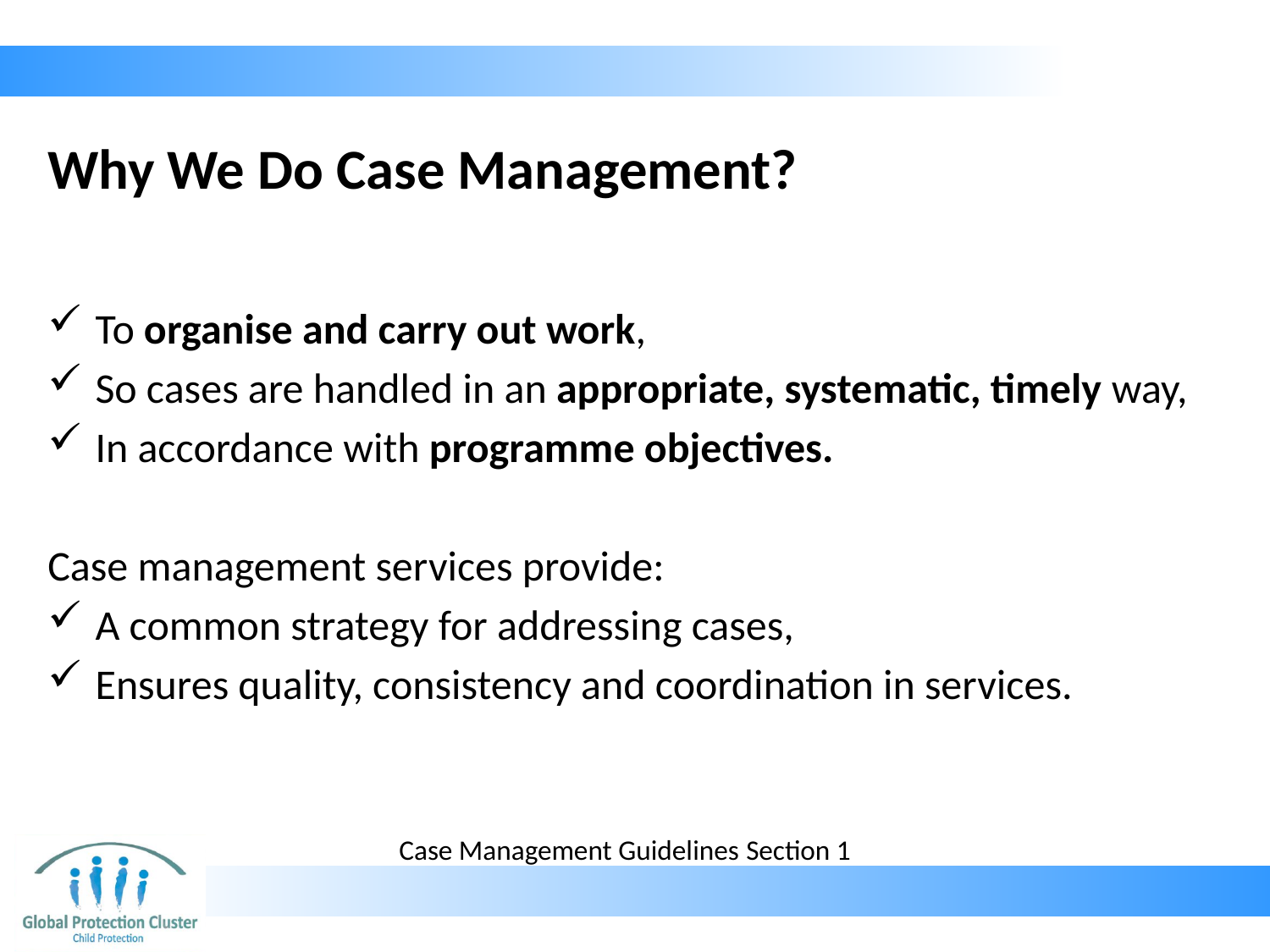

# Why We Do Case Management?

To organise and carry out work,
So cases are handled in an appropriate, systematic, timely way,
In accordance with programme objectives.

Case management services provide:
A common strategy for addressing cases,
Ensures quality, consistency and coordination in services.

Case Management Guidelines Section 1